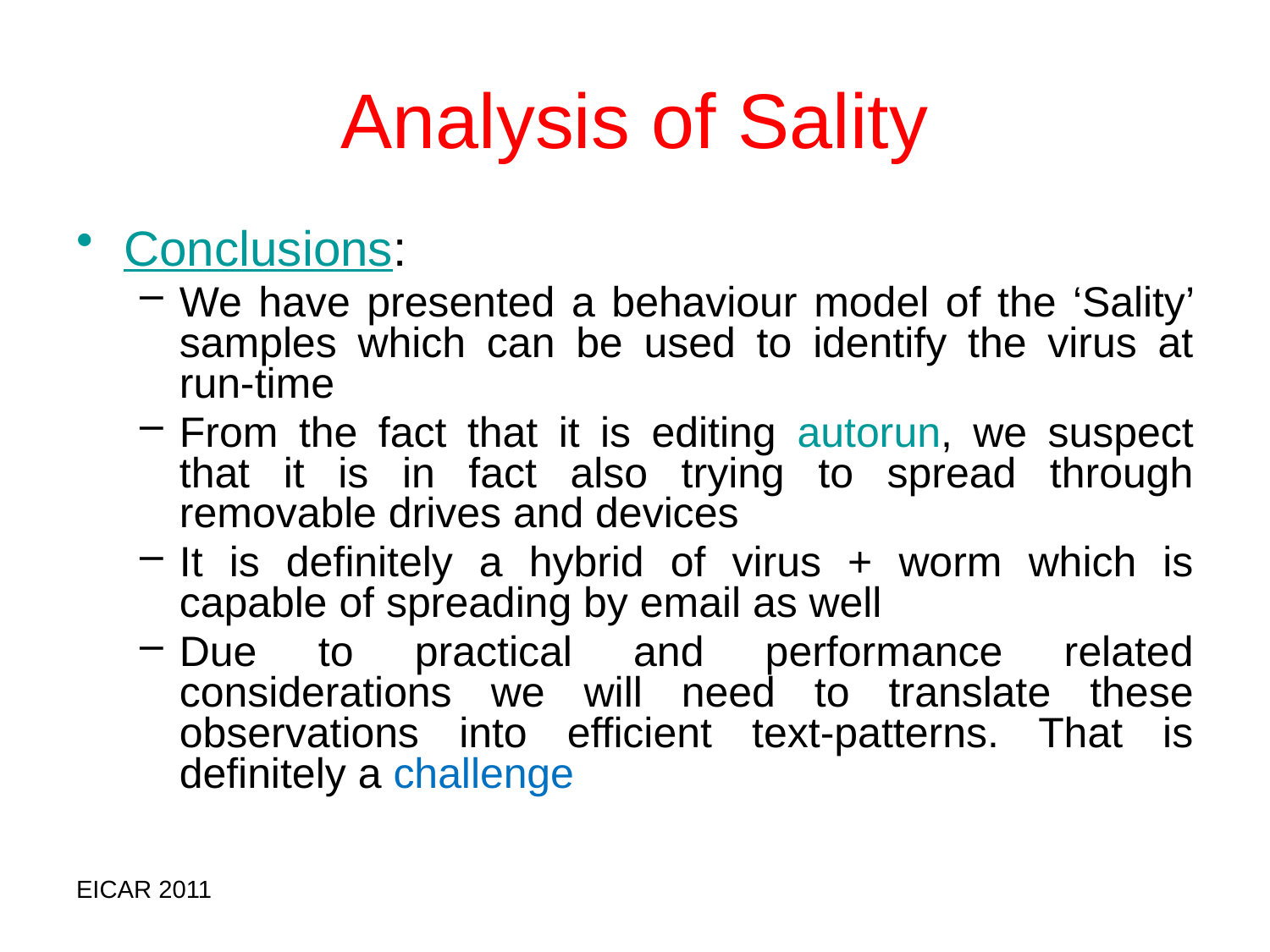

# Analysis of Sality
Conclusions:
We have presented a behaviour model of the ‘Sality’ samples which can be used to identify the virus at run-time
From the fact that it is editing autorun, we suspect that it is in fact also trying to spread through removable drives and devices
It is definitely a hybrid of virus + worm which is capable of spreading by email as well
Due to practical and performance related considerations we will need to translate these observations into efficient text-patterns. That is definitely a challenge
EICAR 2011